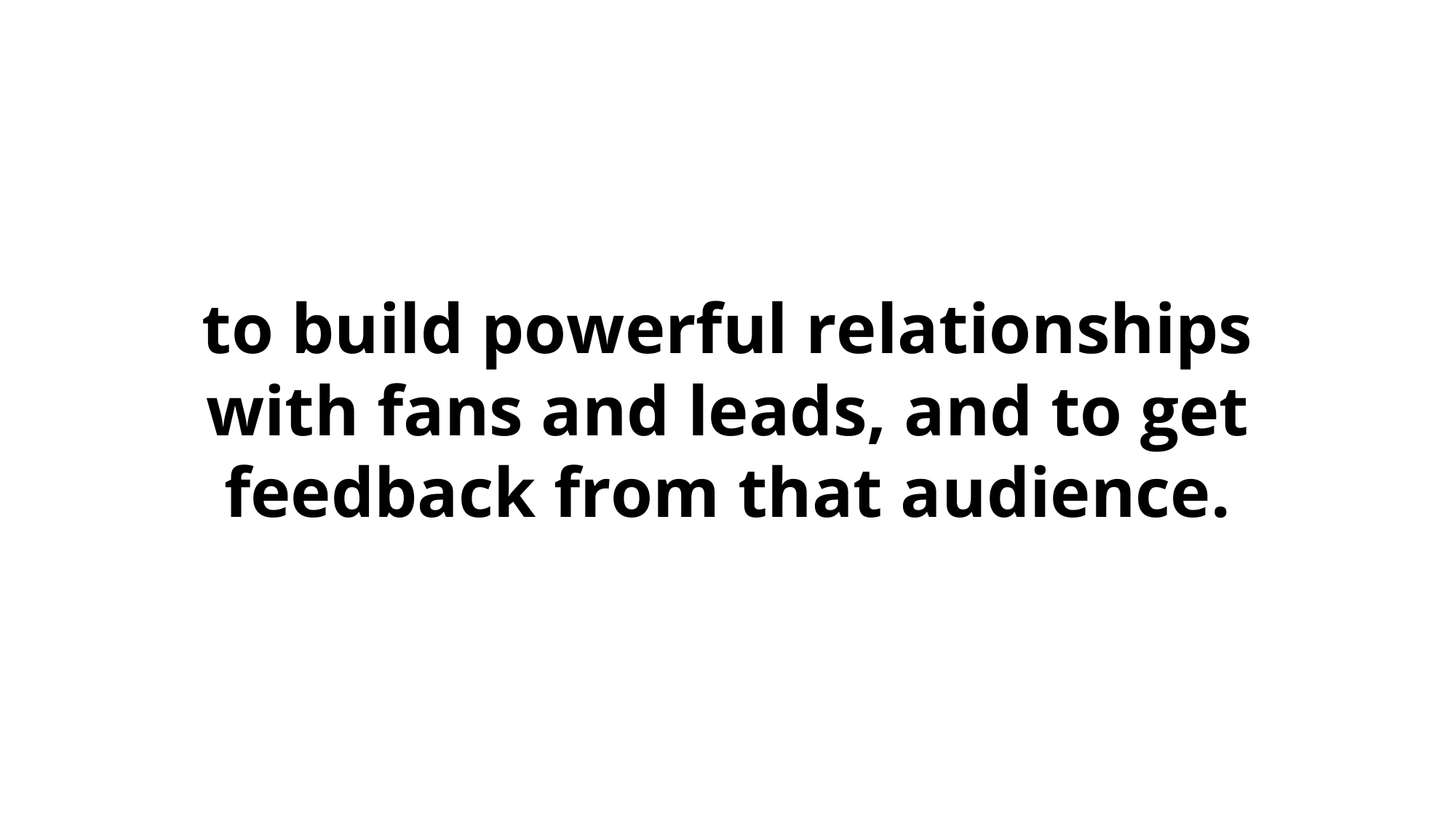

to build powerful relationships with fans and leads, and to get feedback from that audience.